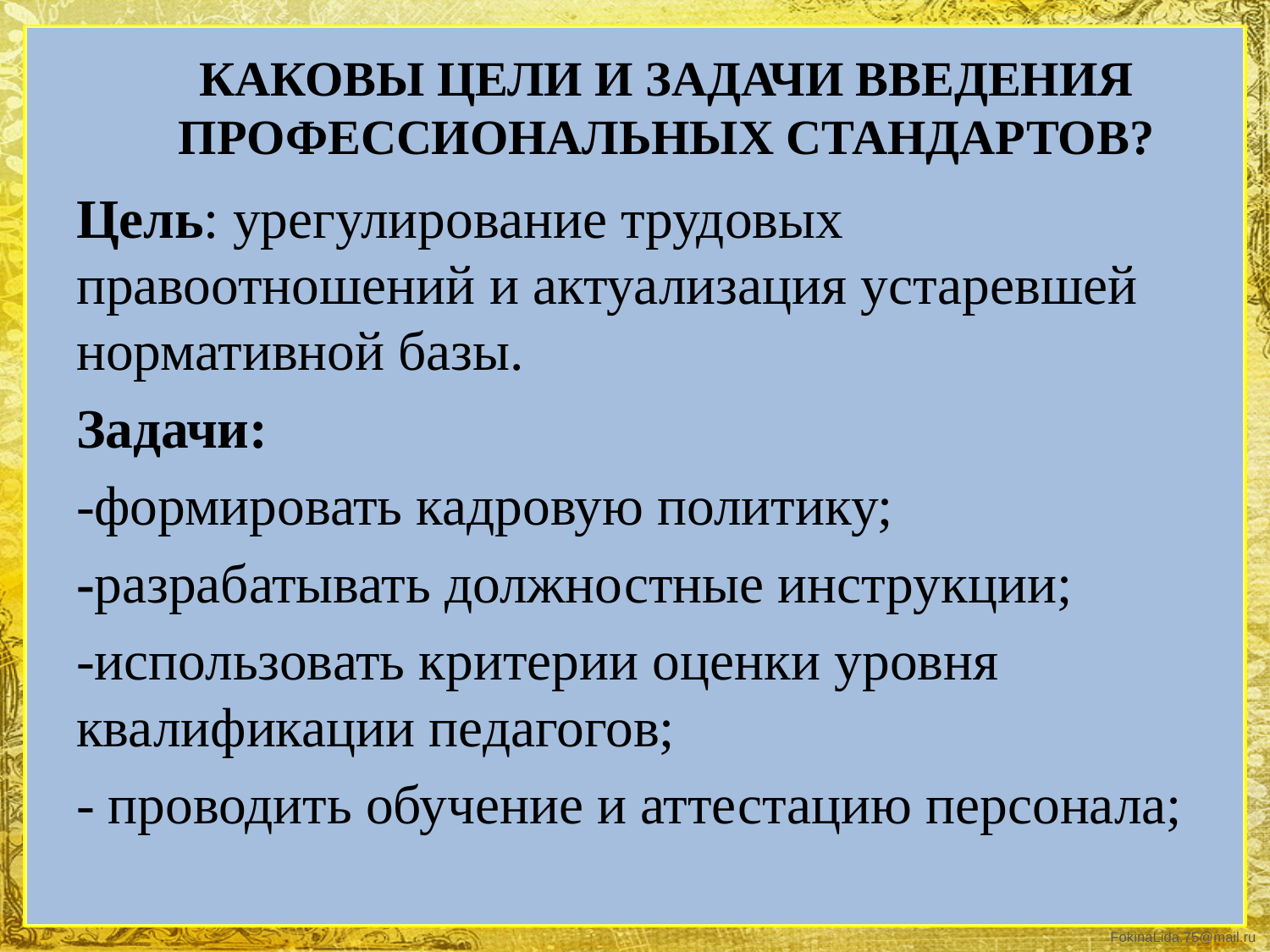

# КАКОВЫ ЦЕЛИ И ЗАДАЧИ ВВЕДЕНИЯ ПРОФЕССИОНАЛЬНЫХ СТАНДАРТОВ?
Цель: урегулирование трудовых правоотношений и актуализация устаревшей нормативной базы.
Задачи:
-формировать кадровую политику;
-разрабатывать должностные инструкции;
-использовать критерии оценки уровня квалификации педагогов;
- проводить обучение и аттестацию персонала;